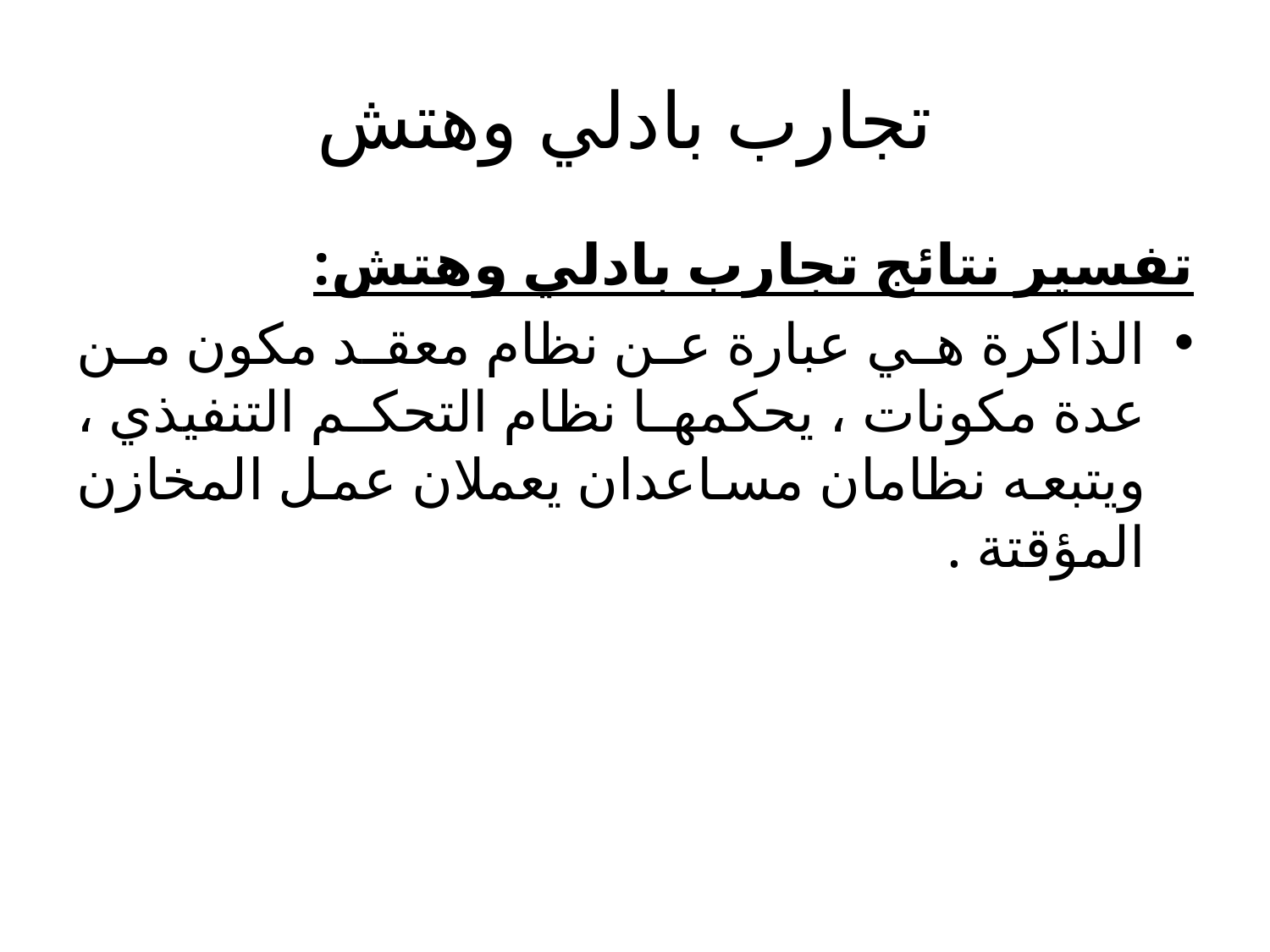

# تجارب بادلي وهتش
تفسير نتائج تجارب بادلي وهتش:
الذاكرة هي عبارة عن نظام معقد مكون من عدة مكونات ، يحكمها نظام التحكم التنفيذي ، ويتبعه نظامان مساعدان يعملان عمل المخازن المؤقتة .